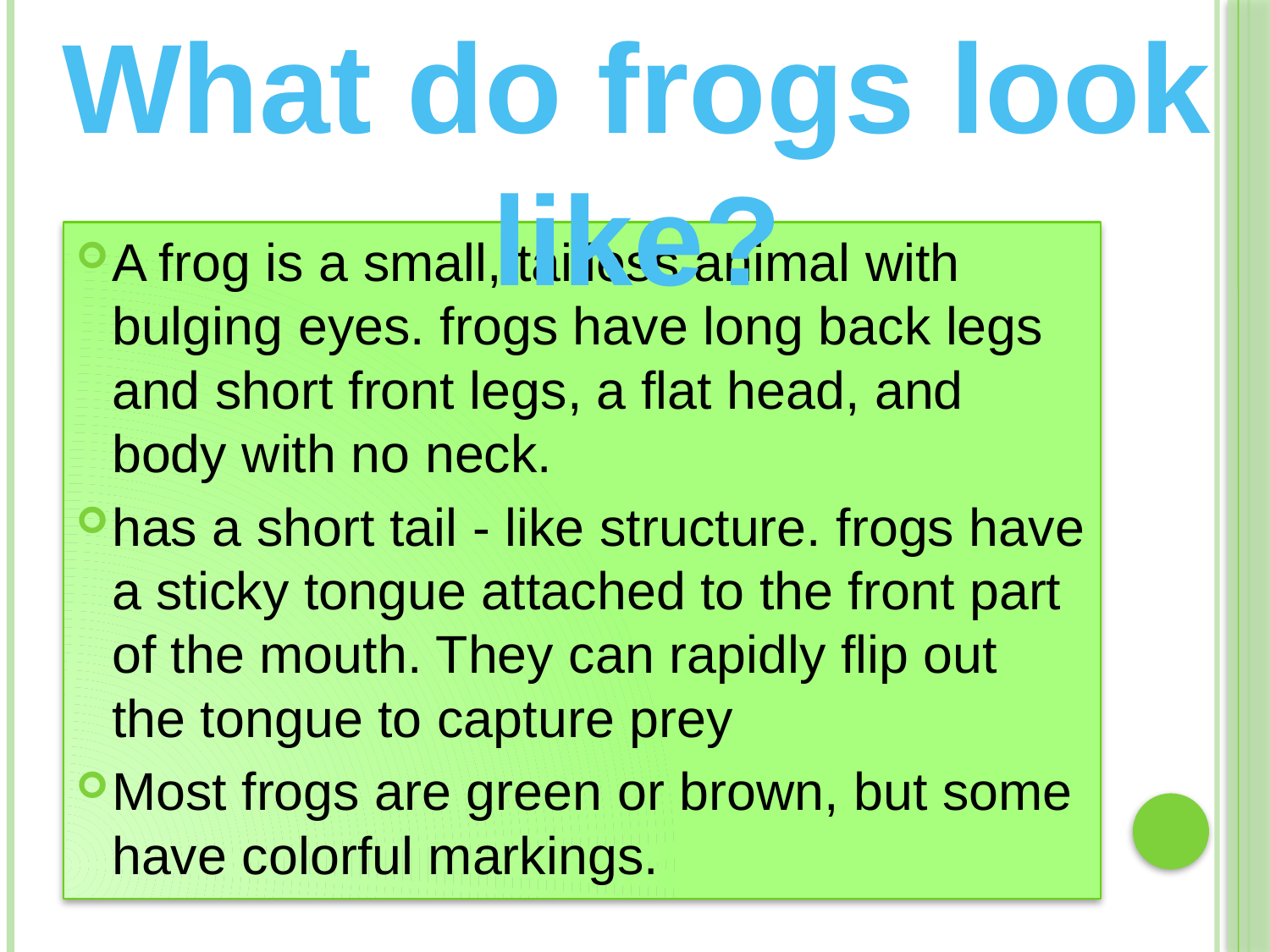

What do frogs look like?

A frog is a small, tailless animal with bulging eyes. frogs have long back legs and short front legs, a flat head, and body with no neck.
has a short tail - like structure. frogs have a sticky tongue attached to the front part of the mouth. They can rapidly flip out the tongue to capture prey
Most frogs are green or brown, but some have colorful markings.